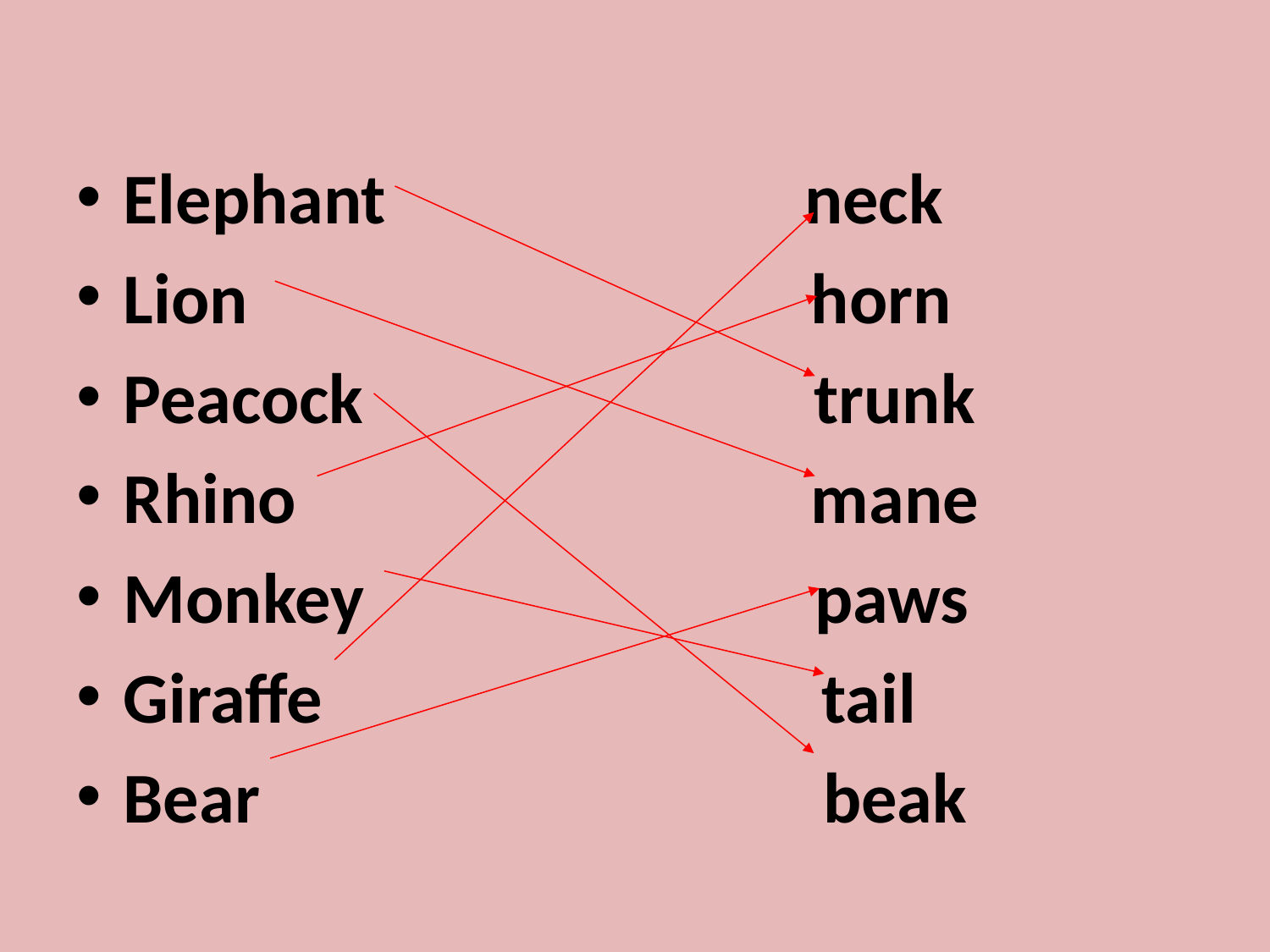

#
Elephant                          neck
Lion                                   horn
Peacock                            trunk
Rhino                                mane
Monkey                            paws
Giraffe                               tail
Bear                                   beak